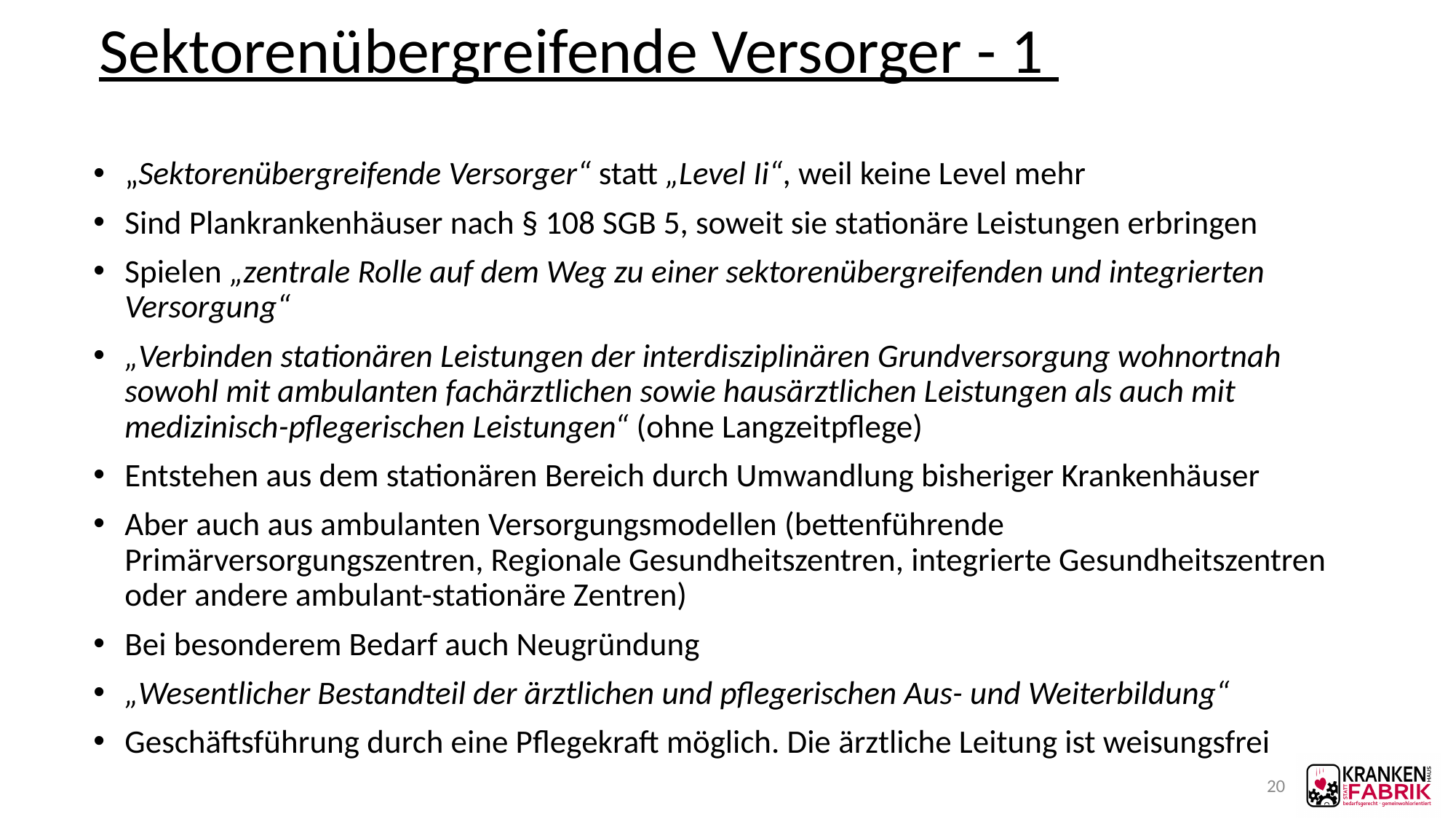

# Sektorenübergreifende Versorger - 1
„Sektorenübergreifende Versorger“ statt „Level Ii“, weil keine Level mehr
Sind Plankrankenhäuser nach § 108 SGB 5, soweit sie stationäre Leistungen erbringen
Spielen „zentrale Rolle auf dem Weg zu einer sektorenübergreifenden und integrierten Versorgung“
„Verbinden stationären Leistungen der interdisziplinären Grundversorgung wohnortnah sowohl mit ambulanten fachärztlichen sowie hausärztlichen Leistungen als auch mit medizinisch-pflegerischen Leistungen“ (ohne Langzeitpflege)
Entstehen aus dem stationären Bereich durch Umwandlung bisheriger Krankenhäuser
Aber auch aus ambulanten Versorgungsmodellen (bettenführende Primärversorgungszentren, Regionale Gesundheitszentren, integrierte Gesundheitszentren oder andere ambulant-stationäre Zentren)
Bei besonderem Bedarf auch Neugründung
„Wesentlicher Bestandteil der ärztlichen und pflegerischen Aus- und Weiterbildung“
Geschäftsführung durch eine Pflegekraft möglich. Die ärztliche Leitung ist weisungsfrei
20